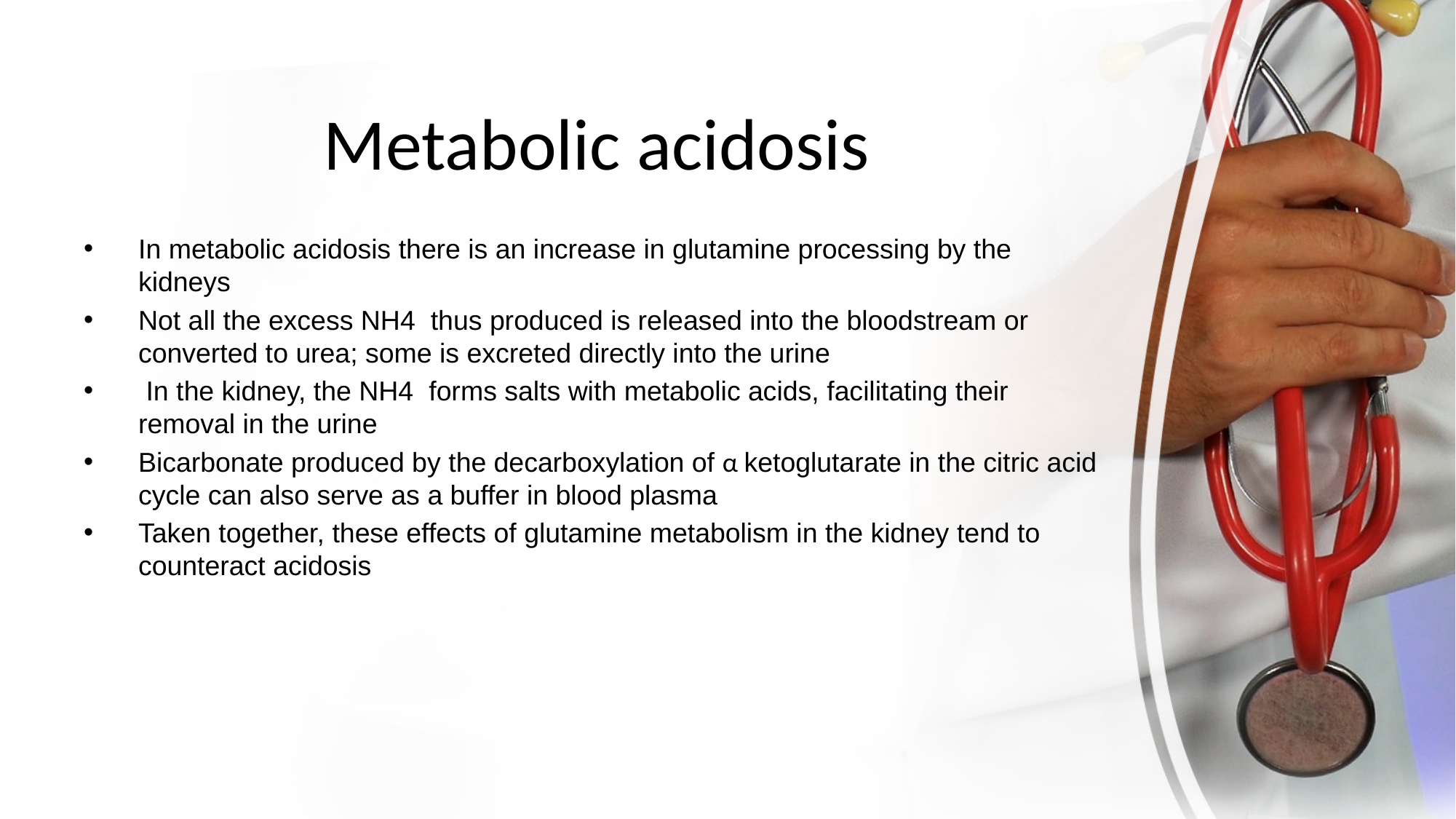

# Metabolic acidosis
In metabolic acidosis there is an increase in glutamine processing by the kidneys
Not all the excess NH4  thus produced is released into the bloodstream or converted to urea; some is excreted directly into the urine
 In the kidney, the NH4  forms salts with metabolic acids, facilitating their removal in the urine
Bicarbonate produced by the decarboxylation of α ketoglutarate in the citric acid cycle can also serve as a buffer in blood plasma
Taken together, these effects of glutamine metabolism in the kidney tend to counteract acidosis